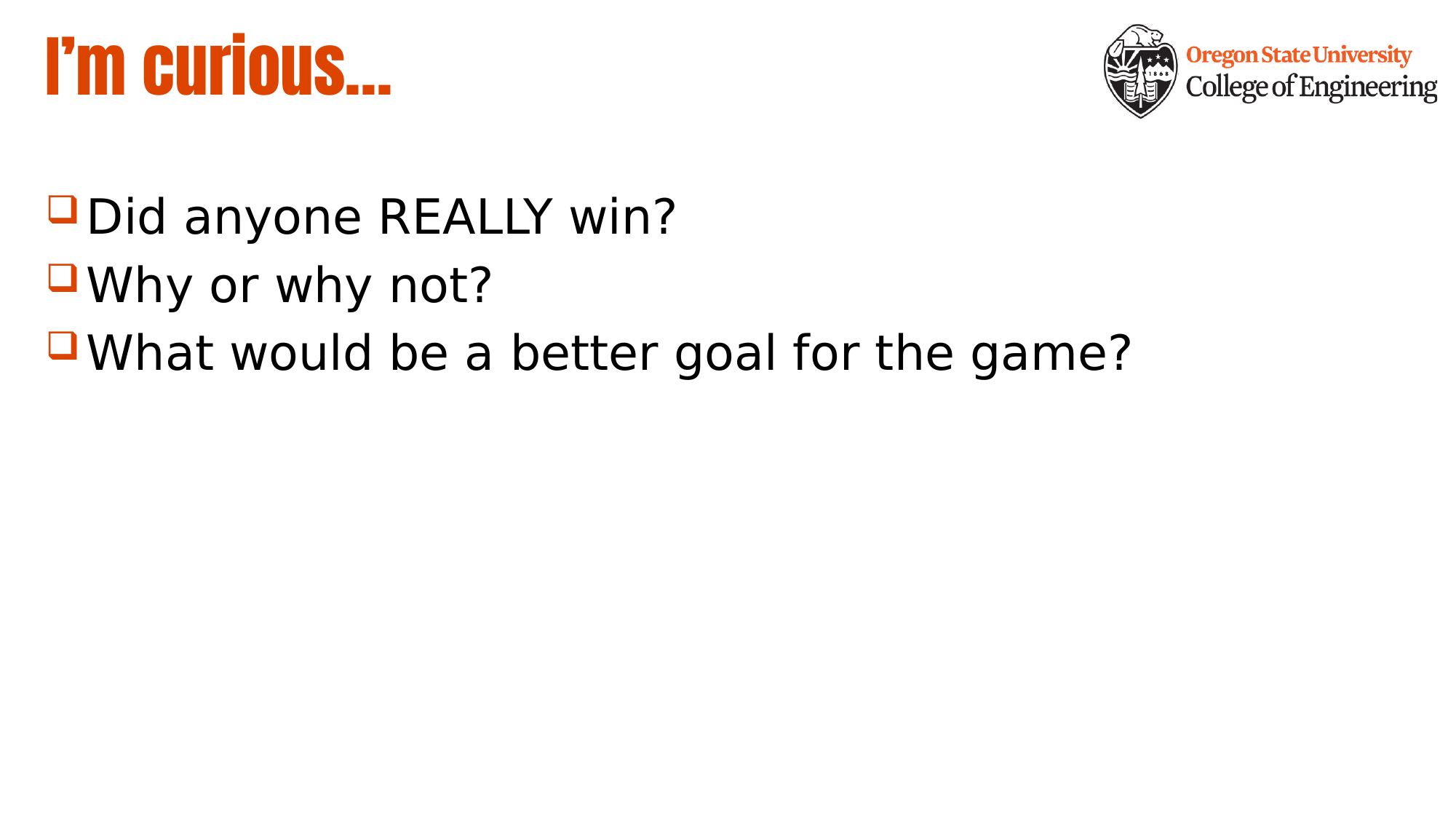

# I’m curious…
Did anyone REALLY win?
Why or why not?
What would be a better goal for the game?